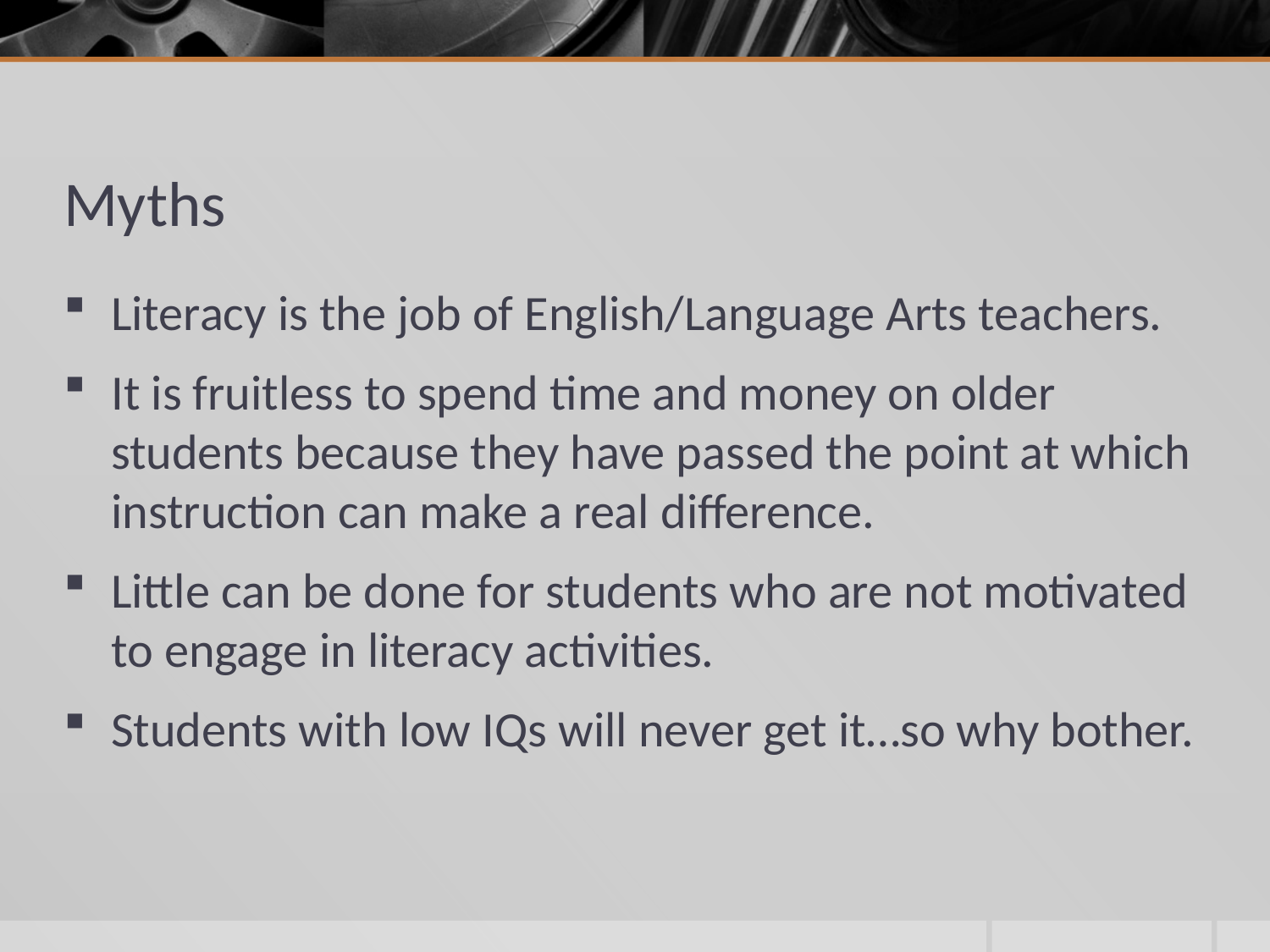

# Myths
Literacy is the job of English/Language Arts teachers.
It is fruitless to spend time and money on older students because they have passed the point at which instruction can make a real difference.
Little can be done for students who are not motivated to engage in literacy activities.
Students with low IQs will never get it…so why bother.